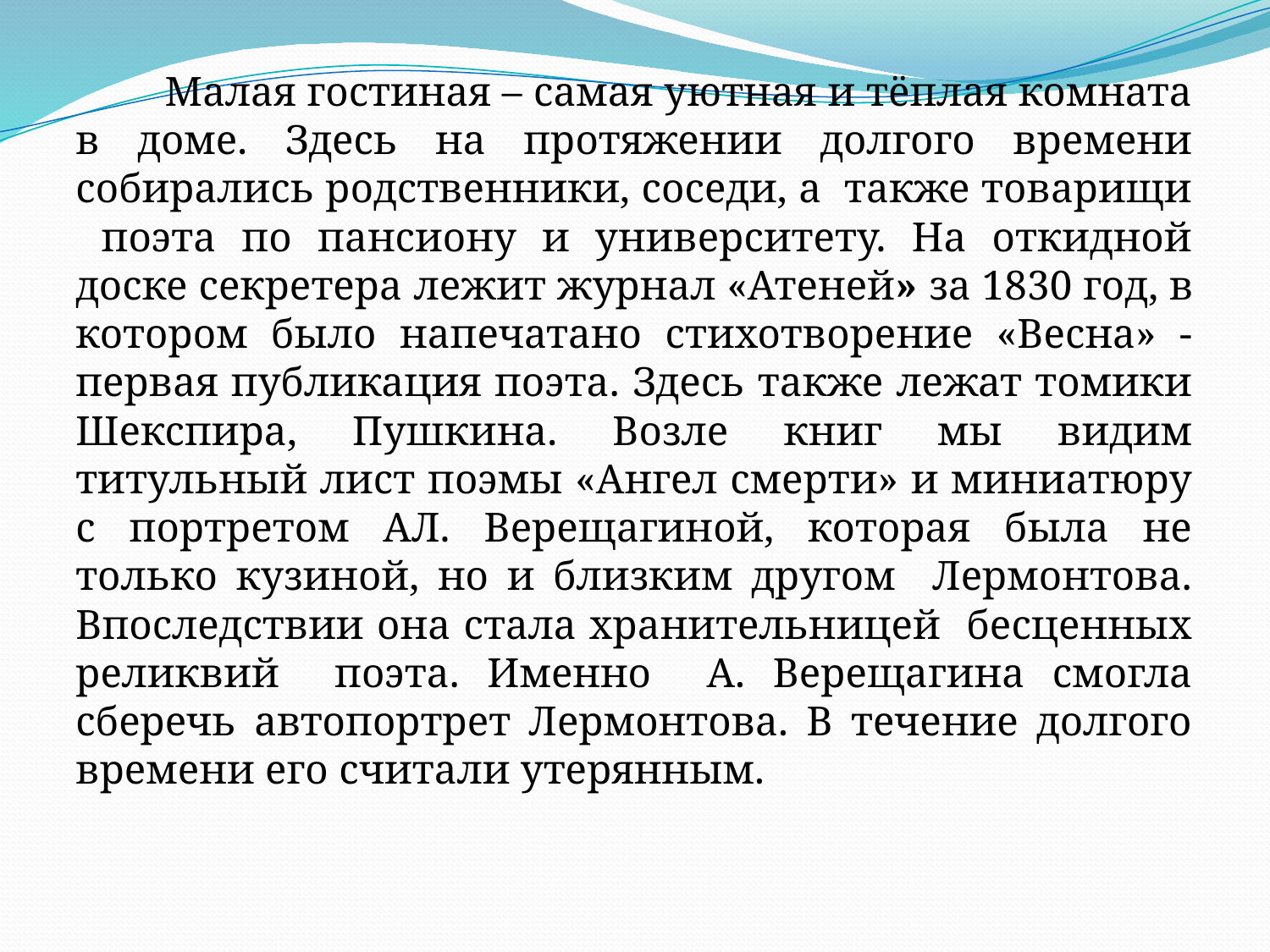

Малая гостиная – самая уютная и тёплая комната в доме. Здесь на протяжении долгого времени собирались родственники, соседи, а  также товарищи  поэта по пансиону и университету. На откидной доске секретера лежит журнал «Атеней» за 1830 год, в котором было напечатано стихотворение «Весна» - первая публикация поэта. Здесь также лежат томики Шекспира, Пушкина. Возле книг мы видим титульный лист поэмы «Ангел смерти» и миниатюру с портретом АЛ. Верещагиной, которая была не только кузиной, но и близким другом  Лермонтова. Впоследствии она стала хранительницей  бесценных реликвий  поэта. Именно  А. Верещагина смогла сберечь автопортрет Лермонтова. В течение долгого времени его считали утерянным.